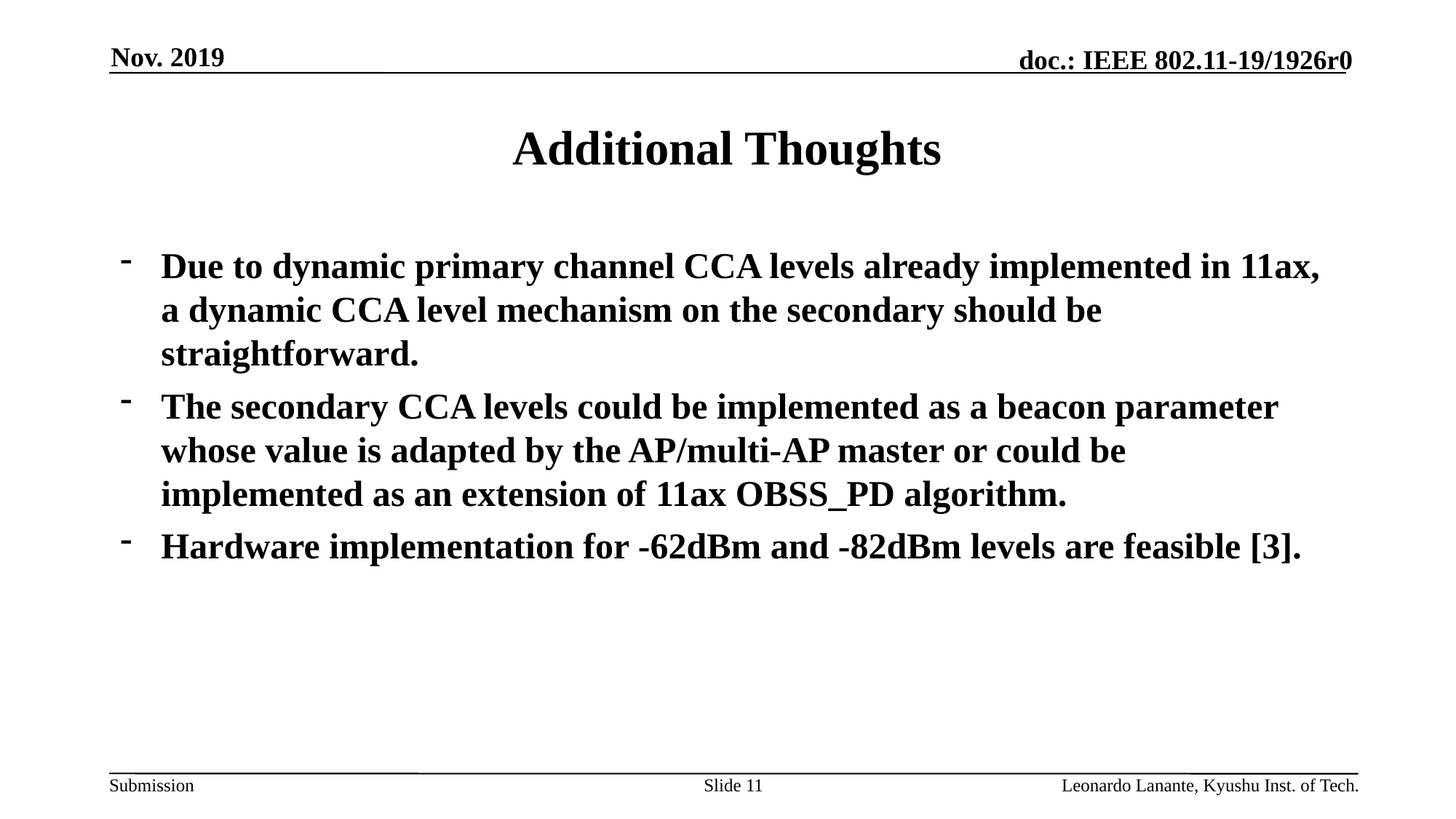

Nov. 2019
# Additional Thoughts
Due to dynamic primary channel CCA levels already implemented in 11ax, a dynamic CCA level mechanism on the secondary should be straightforward.
The secondary CCA levels could be implemented as a beacon parameter whose value is adapted by the AP/multi-AP master or could be implemented as an extension of 11ax OBSS_PD algorithm.
Hardware implementation for -62dBm and -82dBm levels are feasible [3].

Slide 11
Leonardo Lanante, Kyushu Inst. of Tech.